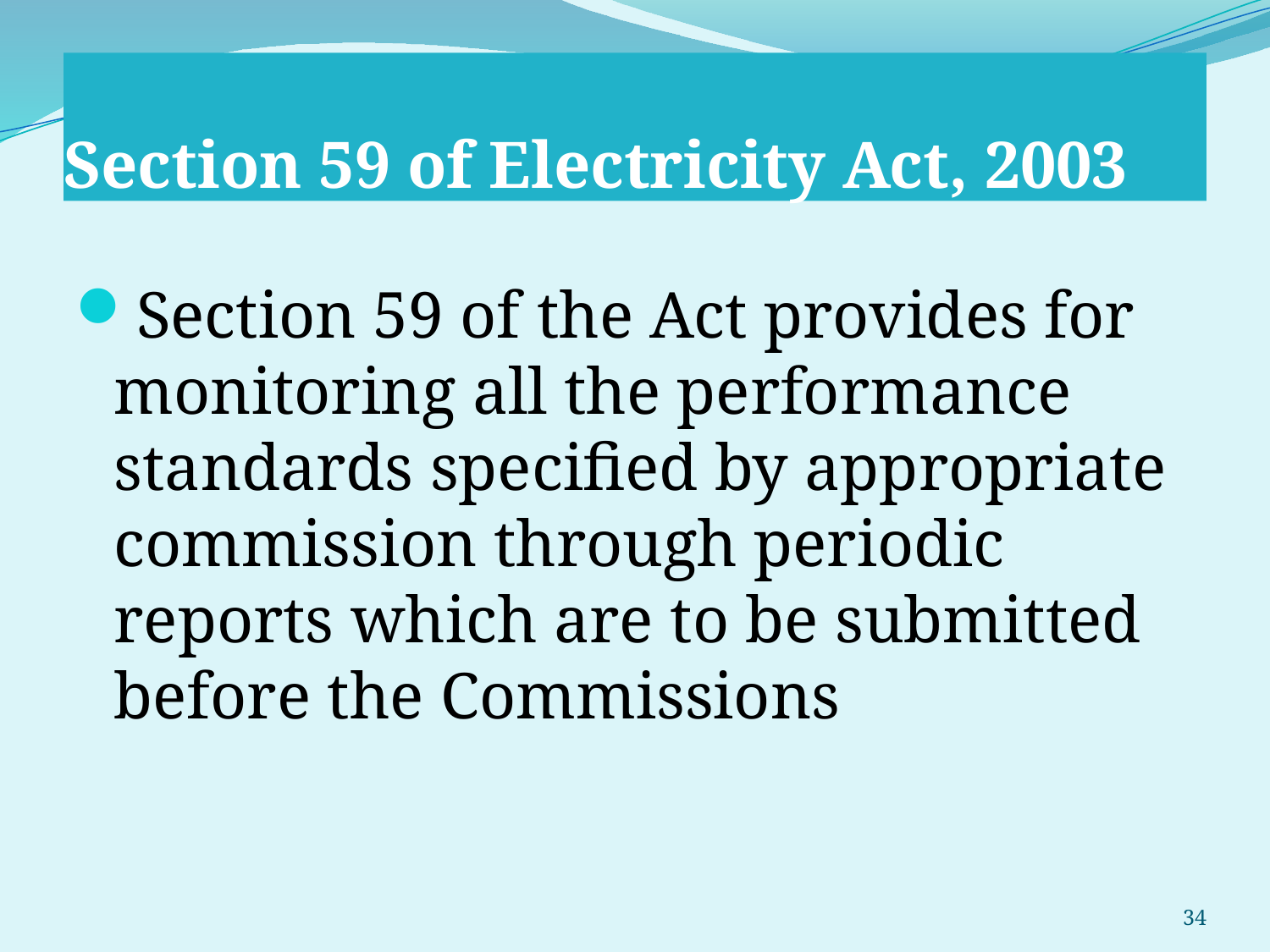

# Section 59 of Electricity Act, 2003
Section 59 of the Act provides for monitoring all the performance standards specified by appropriate commission through periodic reports which are to be submitted before the Commissions

34